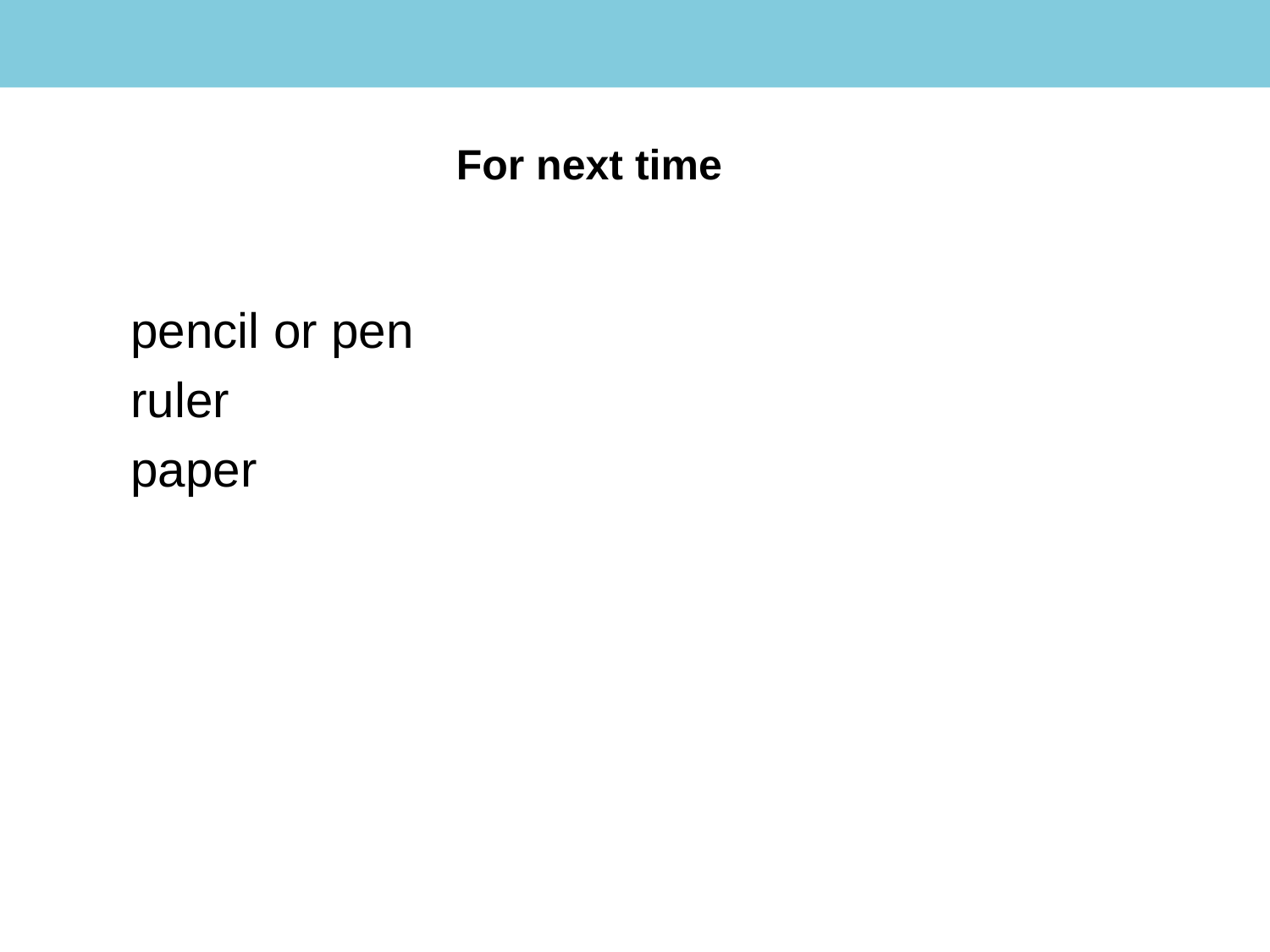

Lower KS2 Fractions Lesson 8
For next time
pencil or pen
ruler
paper